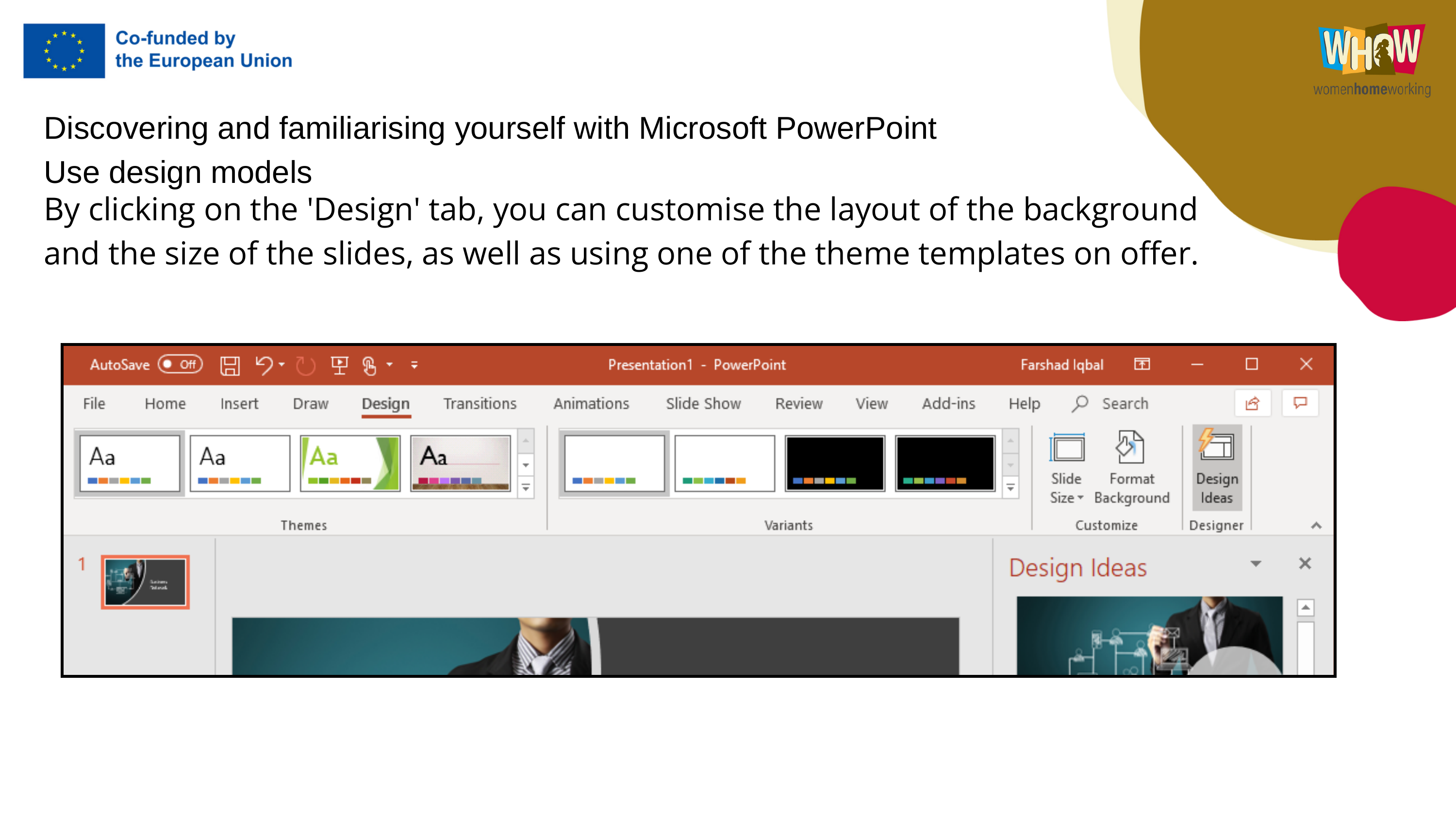

Discovering and familiarising yourself with Microsoft PowerPoint
Use design models
By clicking on the 'Design' tab, you can customise the layout of the background and the size of the slides, as well as using one of the theme templates on offer.